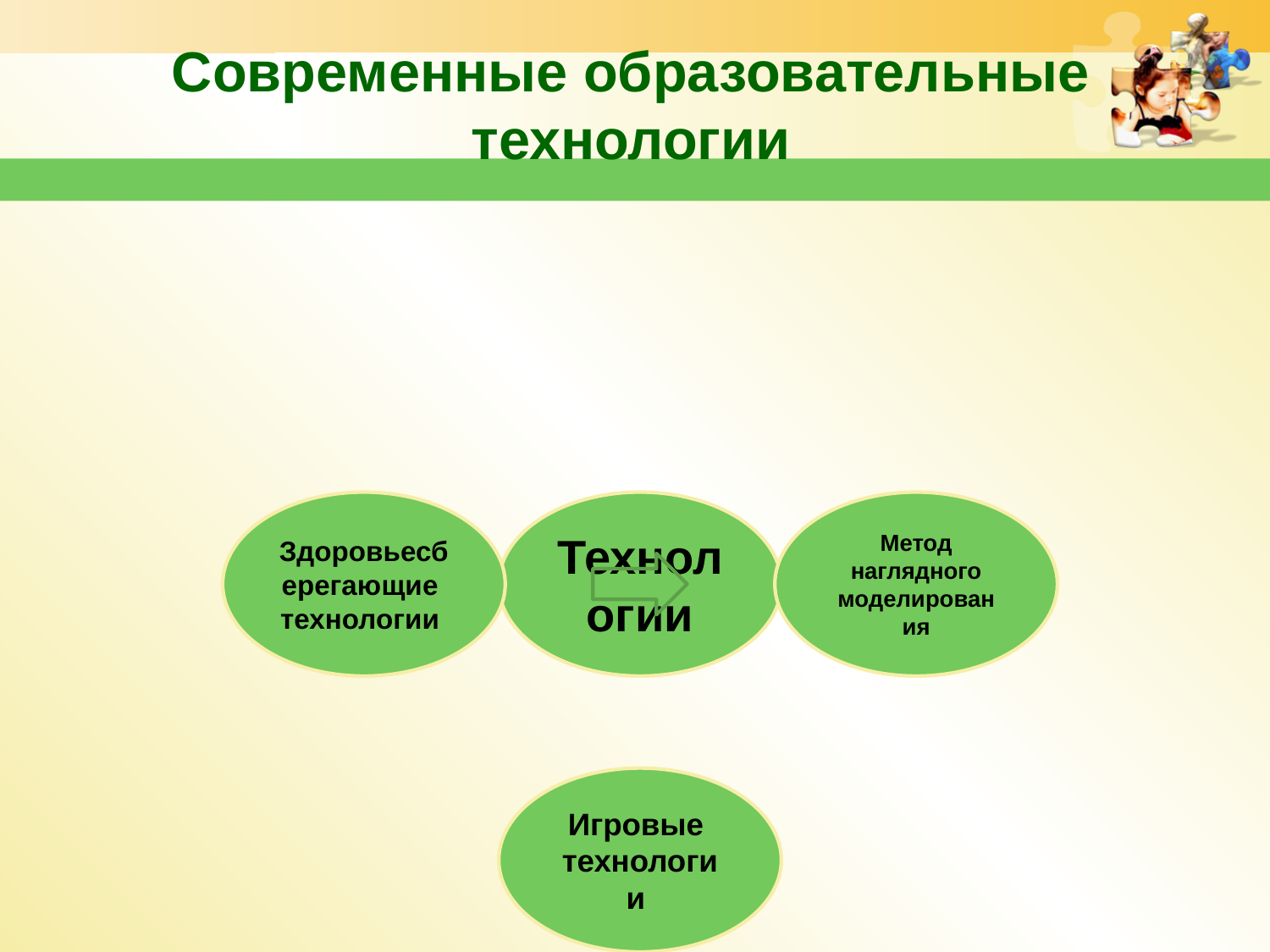

Современные образовательные технологии
Технологии
Метод наглядного
моделирования
Игровые
технологии
Здоровьесберегающие
технологии